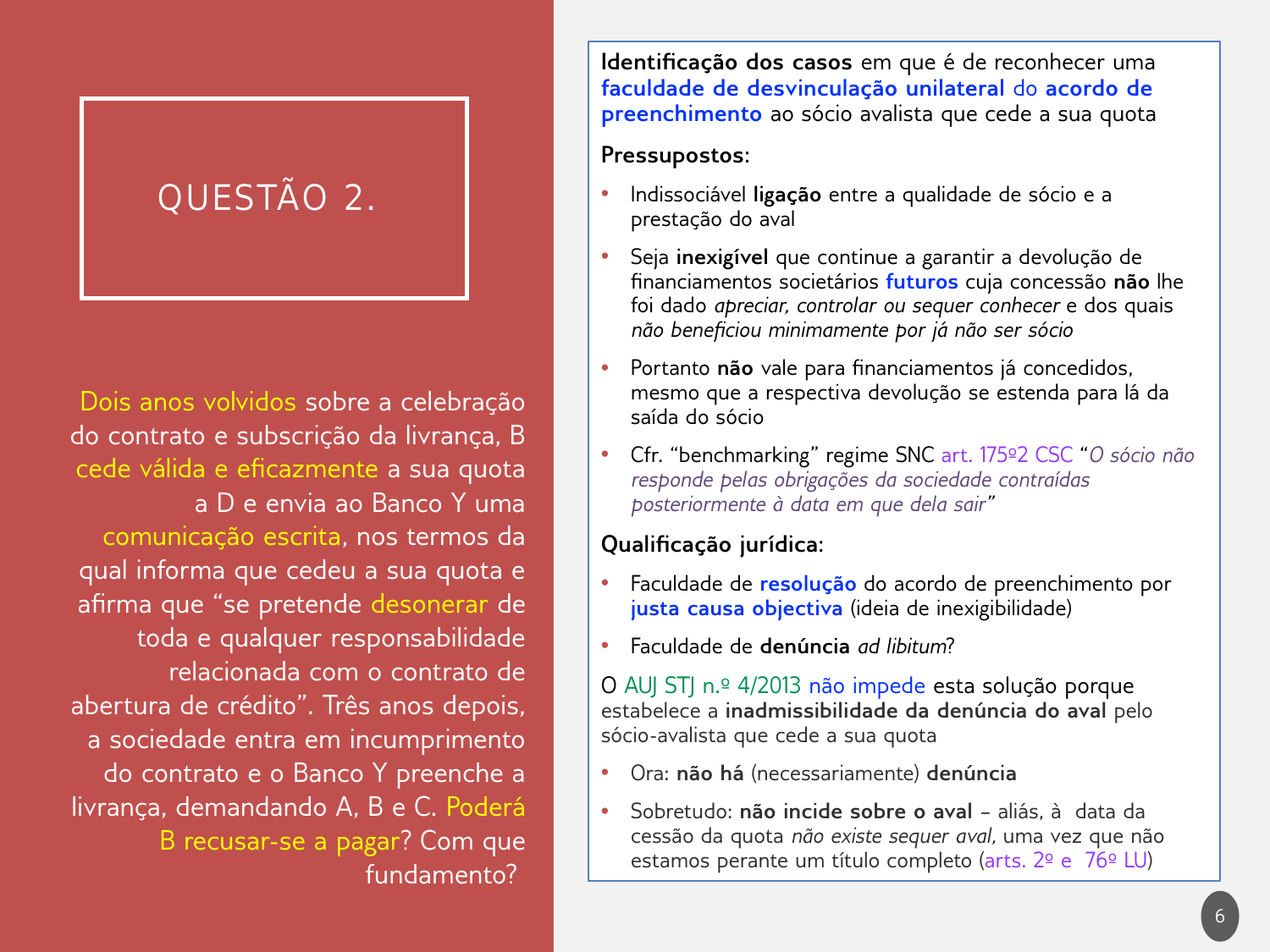

Identificação dos casos em que é de reconhecer uma faculdade de desvinculação unilateral do acordo de preenchimento ao sócio avalista que cede a sua quota
Pressupostos:
Indissociável ligação entre a qualidade de sócio e a prestação do aval
Seja inexigível que continue a garantir a devolução de financiamentos societários futuros cuja concessão não lhe foi dado apreciar, controlar ou sequer conhecer e dos quais não beneficiou minimamente por já não ser sócio
Portanto não vale para financiamentos já concedidos, mesmo que a respectiva devolução se estenda para lá da saída do sócio
Cfr. “benchmarking” regime SNC art. 175º2 CSC “O sócio não responde pelas obrigações da sociedade contraídas posteriormente à data em que dela sair”
Qualificação jurídica:
Faculdade de resolução do acordo de preenchimento por justa causa objectiva (ideia de inexigibilidade)
Faculdade de denúncia ad libitum?
O AUJ STJ n.º 4/2013 não impede esta solução porque estabelece a inadmissibilidade da denúncia do aval pelo sócio-avalista que cede a sua quota
Ora: não há (necessariamente) denúncia
Sobretudo: não incide sobre o aval – aliás, à  data da cessão da quota não existe sequer aval, uma vez que não estamos perante um título completo (arts. 2º e  76º LU)
# Questão 2.
Dois anos volvidos sobre a celebração do contrato e subscrição da livrança, B cede válida e eficazmente a sua quota a D e envia ao Banco Y uma comunicação escrita, nos termos da qual informa que cedeu a sua quota e afirma que “se pretende desonerar de toda e qualquer responsabilidade relacionada com o contrato de abertura de crédito”. Três anos depois, a sociedade entra em incumprimento do contrato e o Banco Y preenche a livrança, demandando A, B e C. Poderá B recusar-se a pagar? Com que fundamento?
6